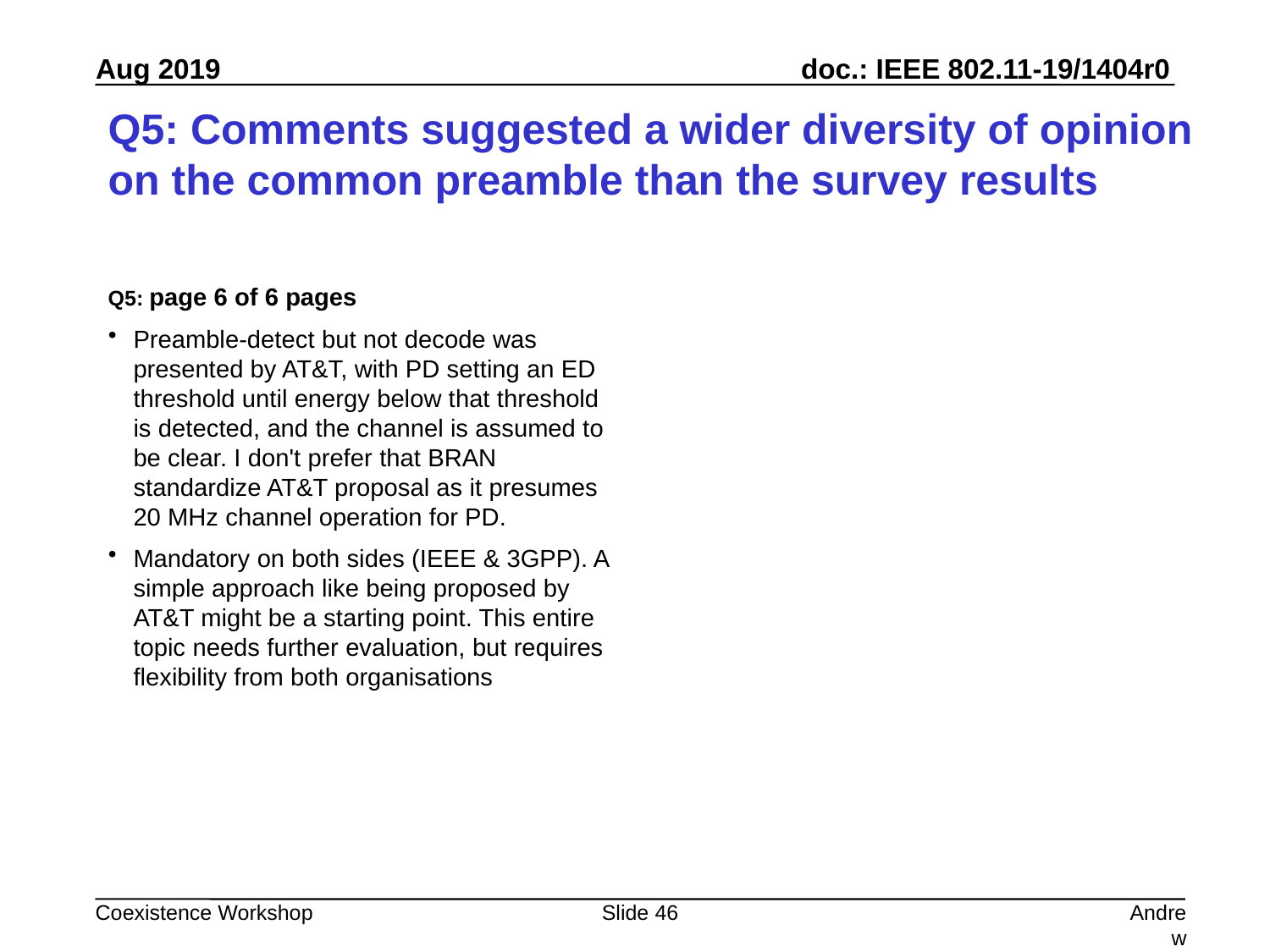

# Q5: Comments suggested a wider diversity of opinion on the common preamble than the survey results
Q5: page 6 of 6 pages
Preamble-detect but not decode was presented by AT&T, with PD setting an ED threshold until energy below that threshold is detected, and the channel is assumed to be clear. I don't prefer that BRAN standardize AT&T proposal as it presumes 20 MHz channel operation for PD.
Mandatory on both sides (IEEE & 3GPP). A simple approach like being proposed by AT&T might be a starting point. This entire topic needs further evaluation, but requires flexibility from both organisations

Slide 46
Andrew Myles, Cisco